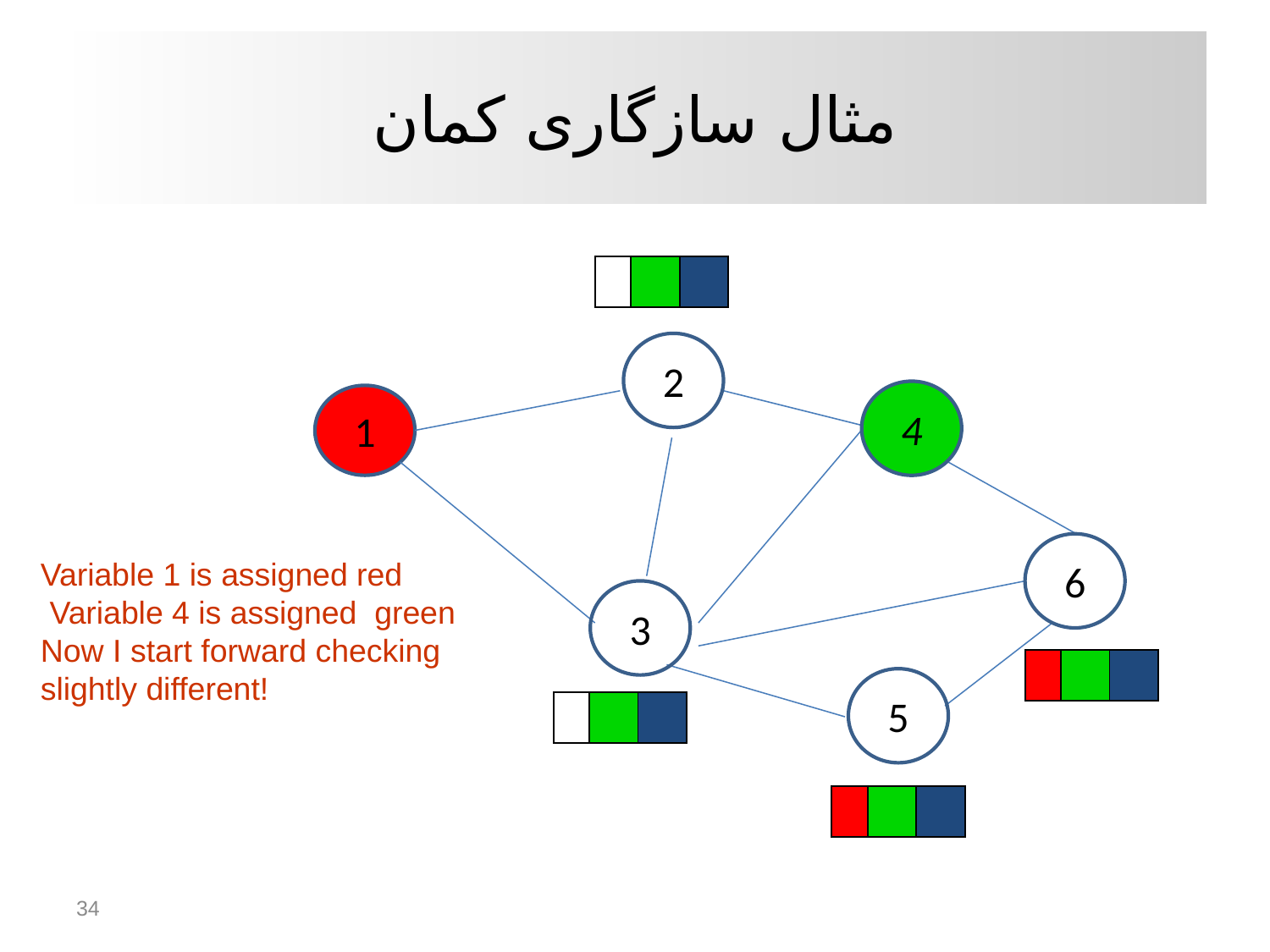

# مثال سازگاری کمان
|  |  |  |
| --- | --- | --- |
2
4
1
6
Variable 1 is assigned red
Variable 4 is assigned  green
Now I start forward checking slightly different!
3
|  |  |  |
| --- | --- | --- |
5
|  |  |  |
| --- | --- | --- |
|  |  |  |
| --- | --- | --- |
34